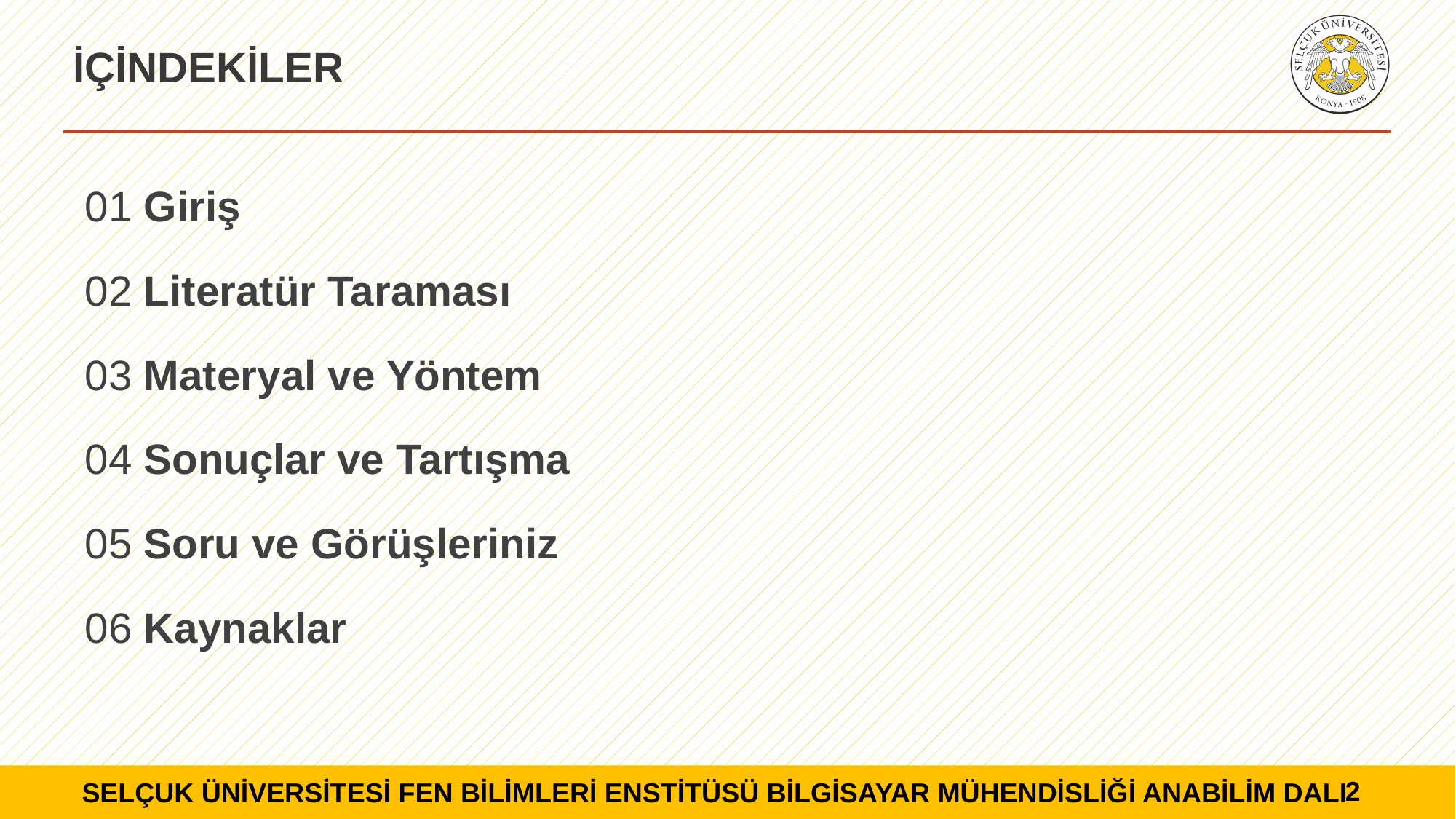

# İÇİNDEKİLER
 01 Giriş
 02 Literatür Taraması
 03 Materyal ve Yöntem
 04 Sonuçlar ve Tartışma
 05 Soru ve Görüşleriniz
 06 Kaynaklar

2